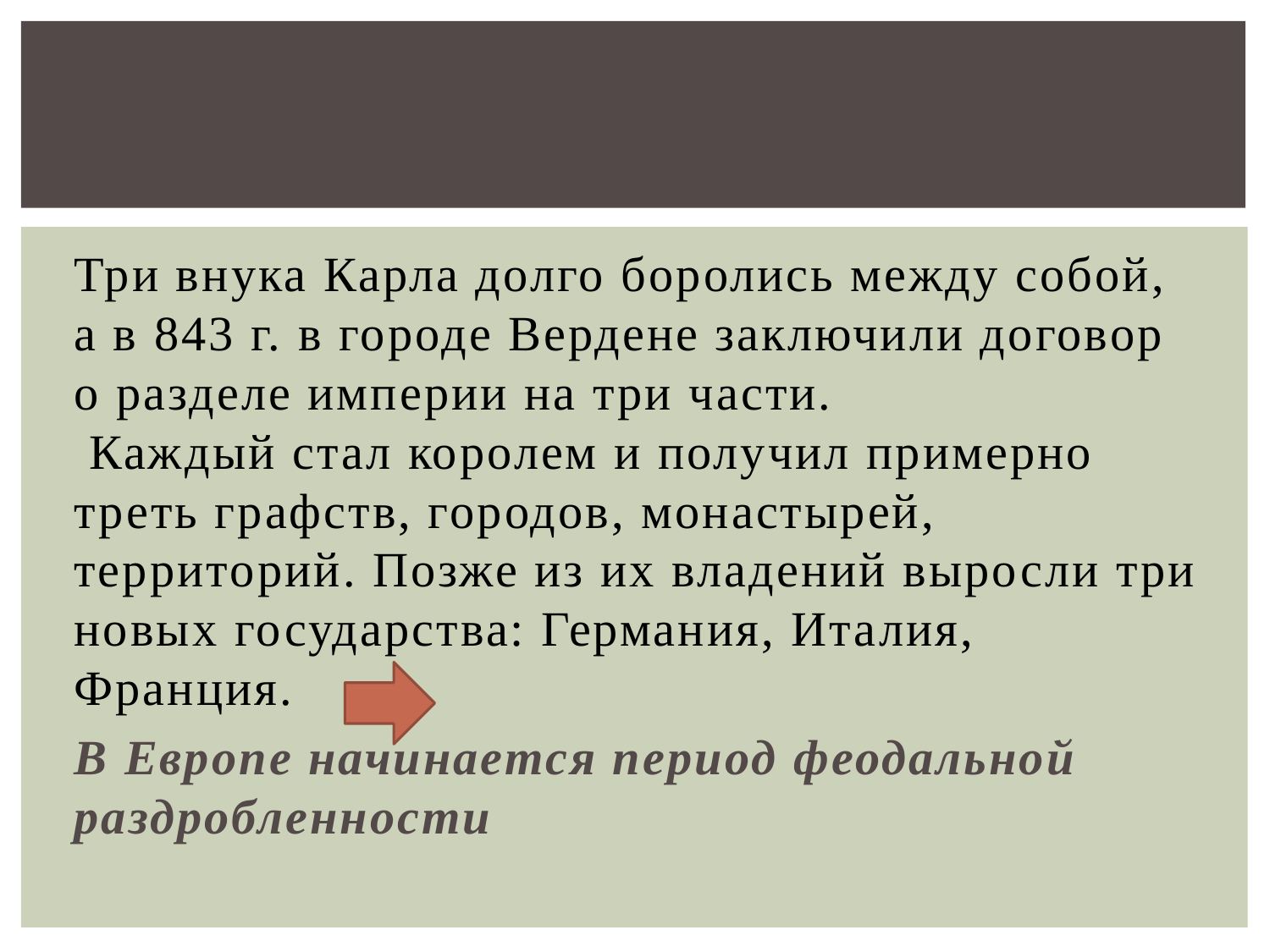

Три внука Карла долго боролись между собой, а в 843 г. в городе Вердене заключили договор о разделе империи на три части.
 Каждый стал королем и получил примерно треть графств, городов, монастырей, территорий. Позже из их владений выросли три новых государства: Германия, Италия, Франция.
В Европе начинается период феодальной раздробленности